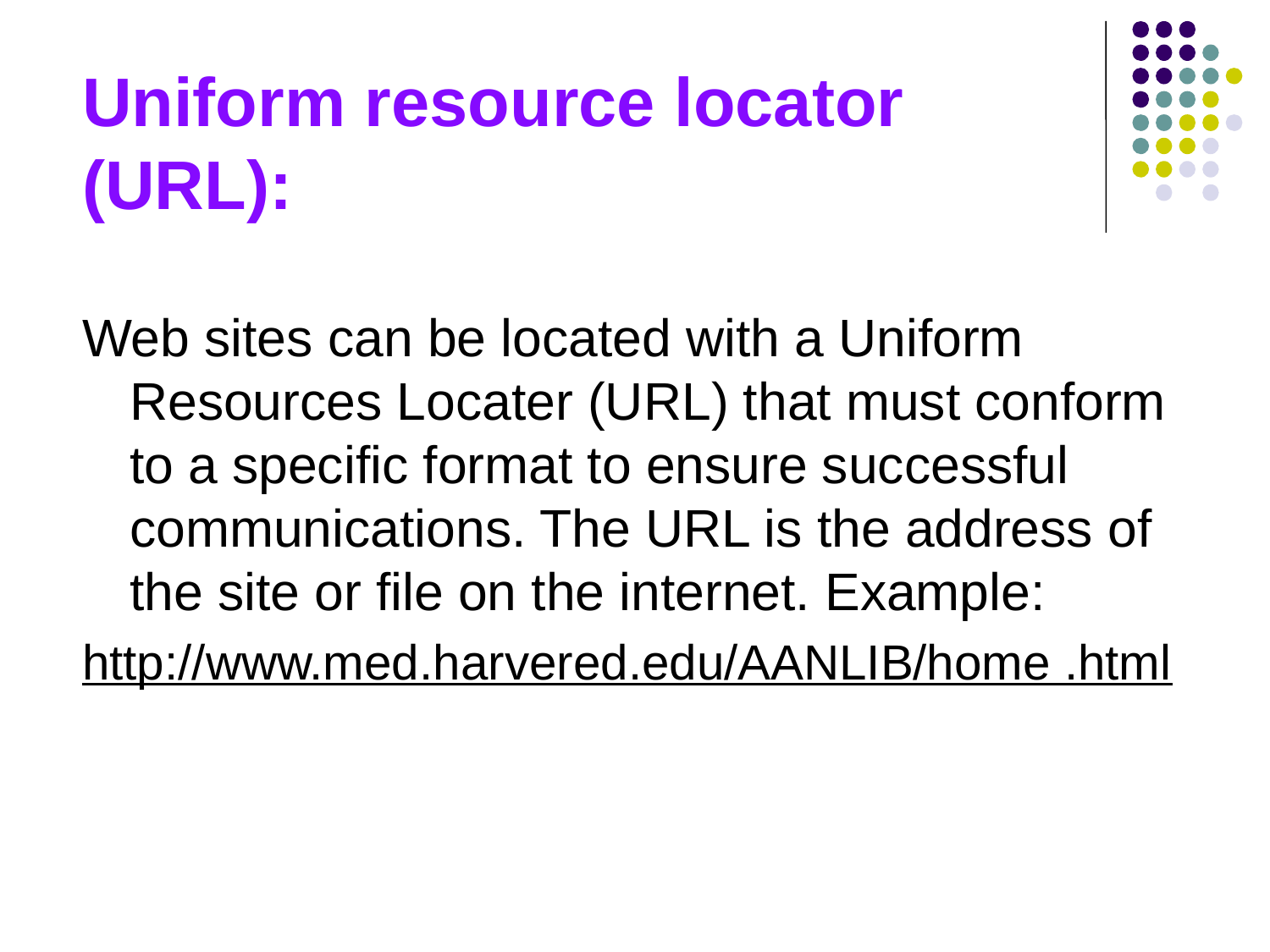

# Uniform resource locator (URL):
Web sites can be located with a Uniform Resources Locater (URL) that must conform to a specific format to ensure successful communications. The URL is the address of the site or file on the internet. Example:
http://www.med.harvered.edu/AANLIB/home .html